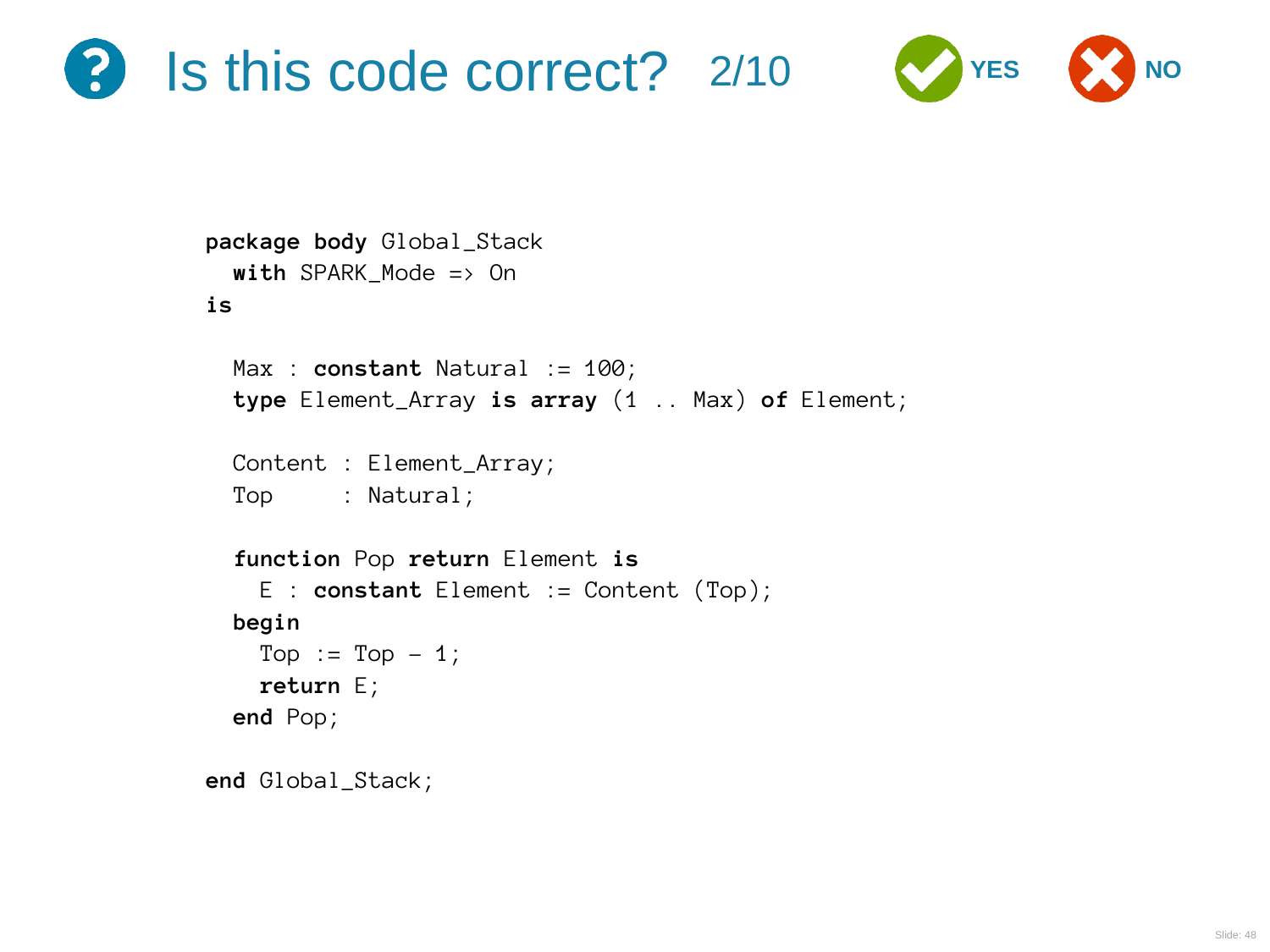

# 2/10
package body Global_Stack
  with SPARK_Mode => On
is

  Max : constant Natural := 100;
  type Element_Array is array (1 .. Max) of Element;

  Content : Element_Array;
  Top     : Natural;

  function Pop return Element is
    E : constant Element := Content (Top);
  begin
    Top := Top – 1;
    return E;
  end Pop;

end Global_Stack;